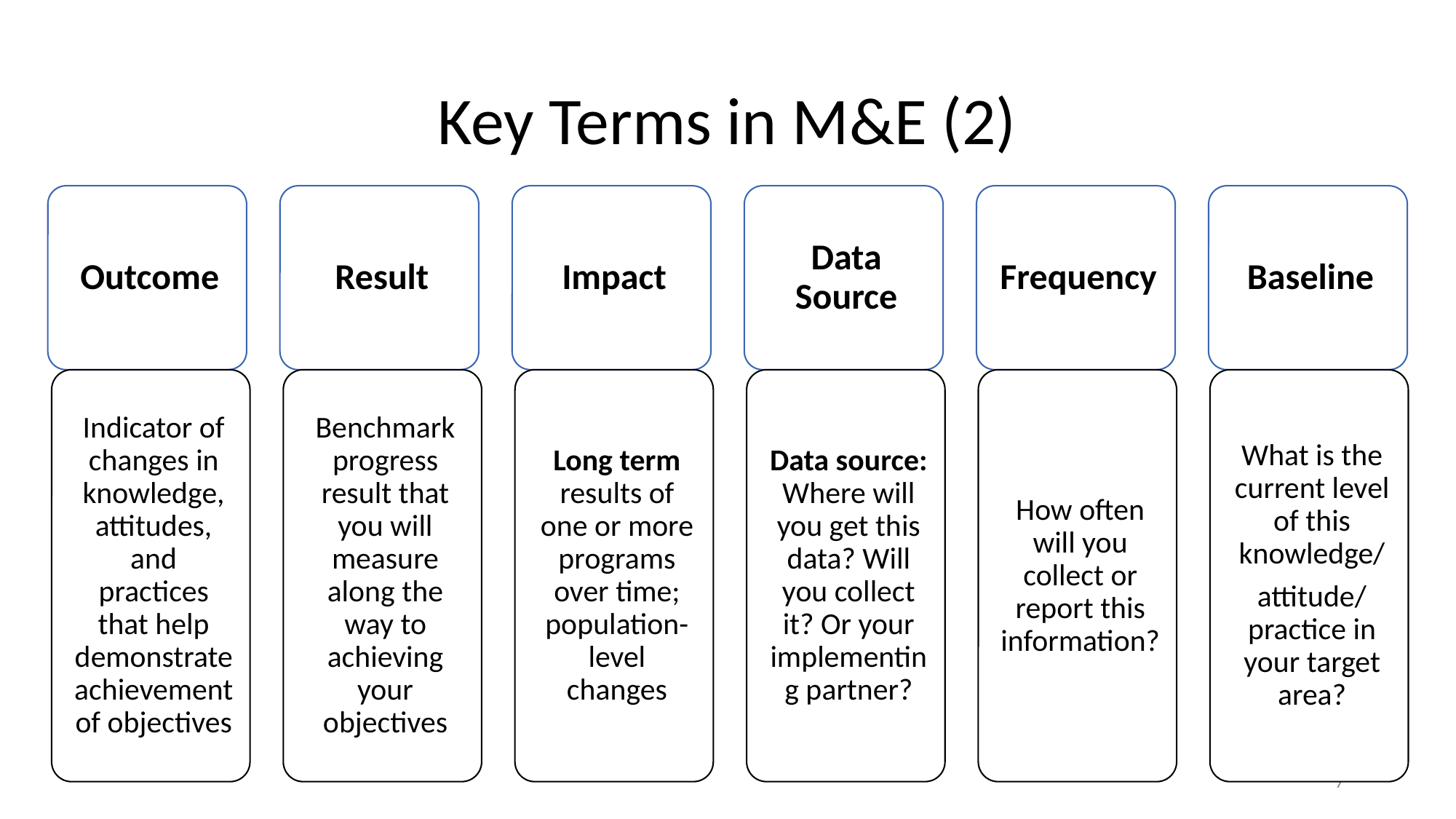

# Key Terms in M&E (2)
Outcome
Result
Impact
Data Source
Frequency
Baseline
Indicator of changes in knowledge, attitudes, and practices that help demonstrate achievement of objectives
Benchmark progress result that you will measure along the way to achieving your objectives
Long term results of one or more programs over time; population-level changes
Data source: Where will you get this data? Will you collect it? Or your implementing partner?
How often will you collect or report this information?
What is the current level of this knowledge/
attitude/practice in your target area?
7